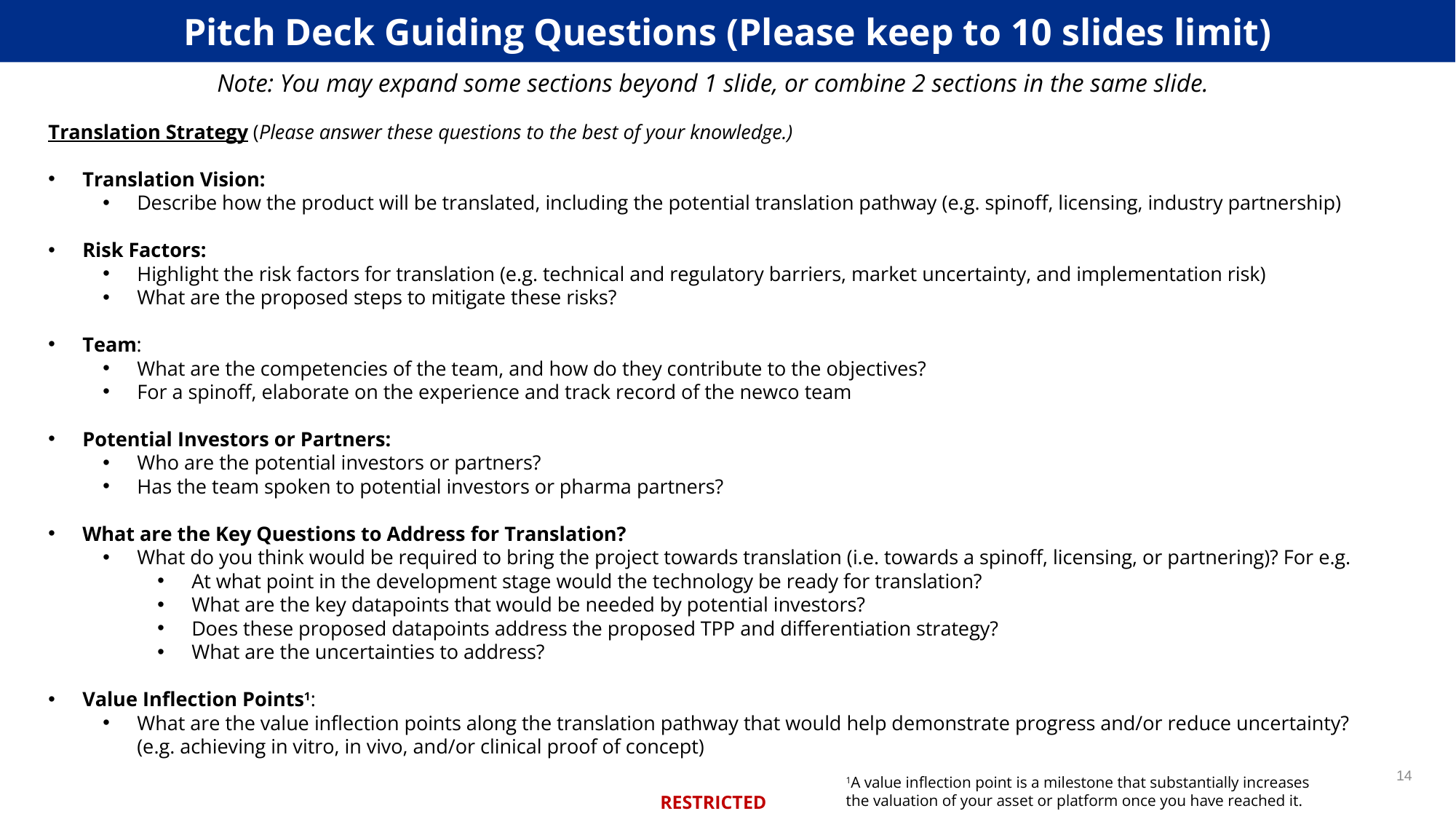

Pitch Deck Guiding Questions (Please keep to 10 slides limit)
Note: You may expand some sections beyond 1 slide, or combine 2 sections in the same slide.
Translation Strategy (Please answer these questions to the best of your knowledge.)

Translation Vision:
Describe how the product will be translated, including the potential translation pathway (e.g. spinoff, licensing, industry partnership)

Risk Factors:
Highlight the risk factors for translation (e.g. technical and regulatory barriers, market uncertainty, and implementation risk)
What are the proposed steps to mitigate these risks?

Team:
What are the competencies of the team, and how do they contribute to the objectives?
For a spinoff, elaborate on the experience and track record of the newco team

Potential Investors or Partners:
Who are the potential investors or partners?
Has the team spoken to potential investors or pharma partners?

What are the Key Questions to Address for Translation?
What do you think would be required to bring the project towards translation (i.e. towards a spinoff, licensing, or partnering)? For e.g.
At what point in the development stage would the technology be ready for translation?
What are the key datapoints that would be needed by potential investors?
Does these proposed datapoints address the proposed TPP and differentiation strategy?
What are the uncertainties to address?

Value Inflection Points1:
What are the value inflection points along the translation pathway that would help demonstrate progress and/or reduce uncertainty? (e.g. achieving in vitro, in vivo, and/or clinical proof of concept)
1A value inflection point is a milestone that substantially increases the valuation of your asset or platform once you have reached it.